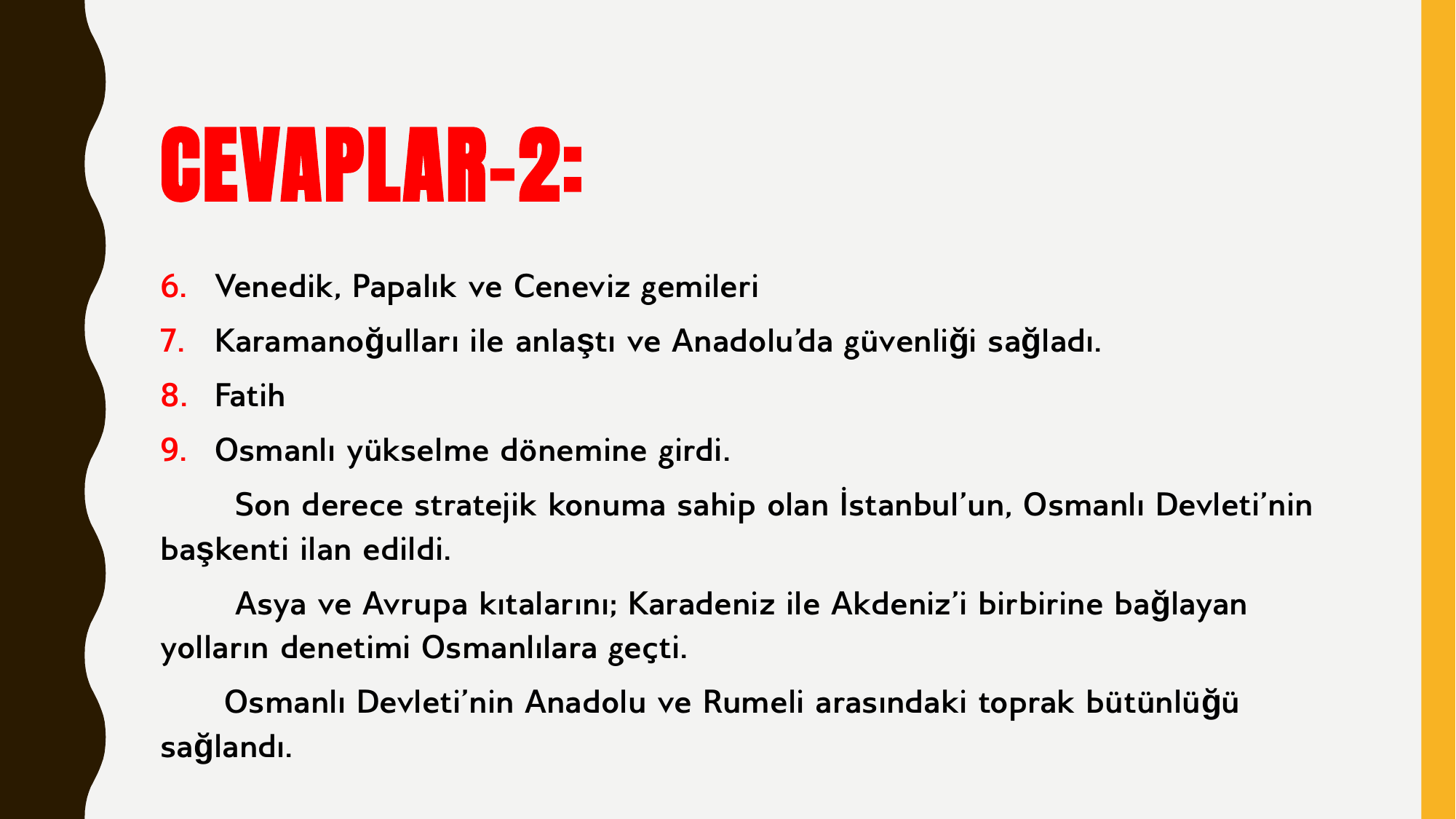

# CEVAPLAR-2:
Venedik, Papalık ve Ceneviz gemileri
Karamanoğulları ile anlaştı ve Anadolu’da güvenliği sağladı.
Fatih
Osmanlı yükselme dönemine girdi.
       Son derece stratejik konuma sahip olan İstanbul’un, Osmanlı Devleti’nin başkenti ilan edildi.
       Asya ve Avrupa kıtalarını; Karadeniz ile Akdeniz’i birbirine bağlayan yolların denetimi Osmanlılara geçti.
      Osmanlı Devleti’nin Anadolu ve Rumeli arasındaki toprak bütünlüğü sağlandı.